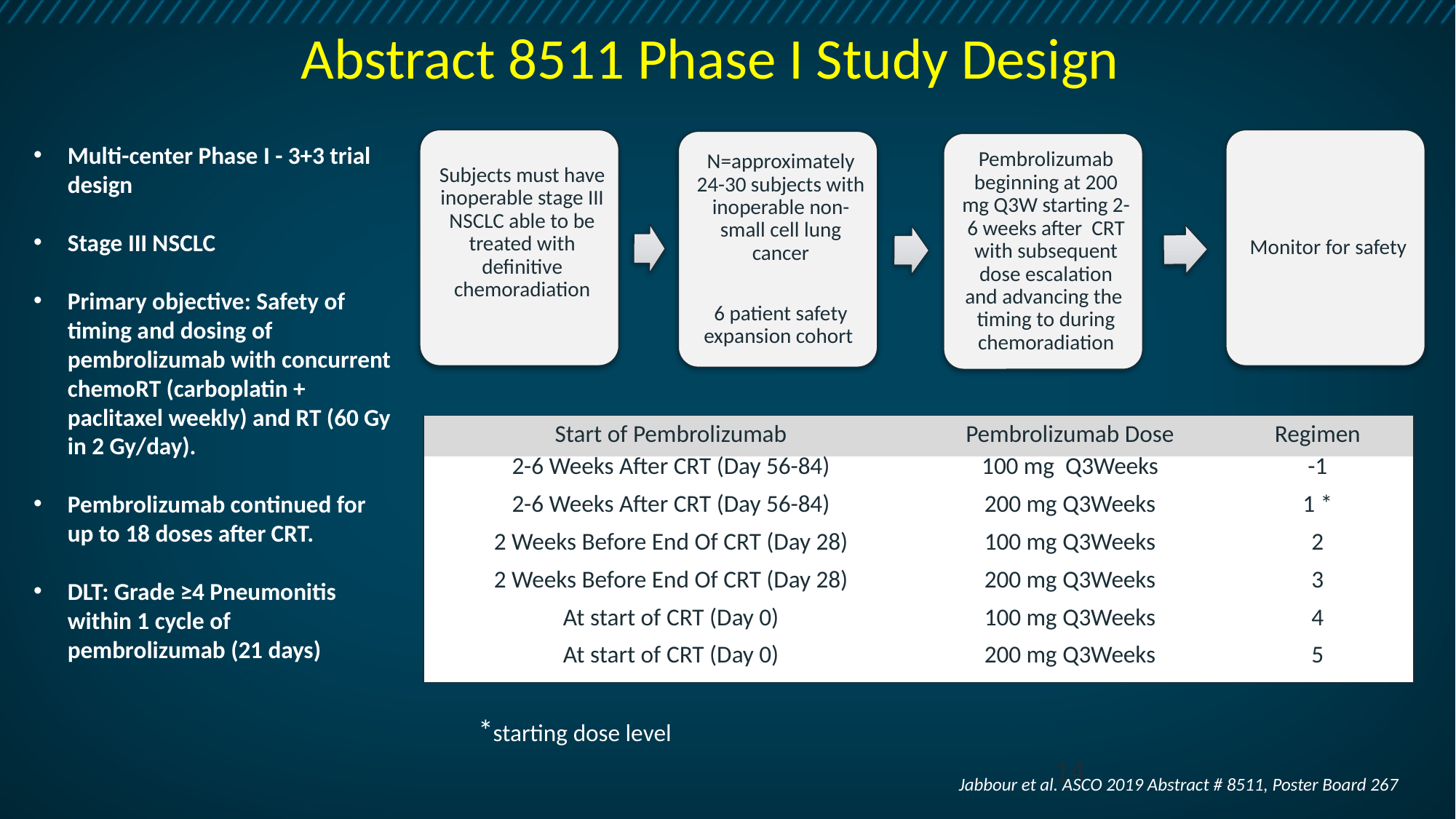

14
# Abstract 8511 Phase I Study Design
Subjects must have inoperable stage III NSCLC able to be treated with definitive chemoradiation

N=approximately 24-30 subjects with inoperable non-small cell lung cancer

6 patient safety expansion cohort

Pembrolizumab beginning at 200 mg Q3W starting 2-6 weeks after  CRT with subsequent dose escalation and advancing the  timing to during chemoradiation

Monitor for safety
Multi-center Phase I - 3+3 trial design

Stage III NSCLC

Primary objective: Safety of timing and dosing of pembrolizumab with concurrent chemoRT (carboplatin +  paclitaxel weekly) and RT (60 Gy in 2 Gy/day).

Pembrolizumab continued for up to 18 doses after CRT.

DLT: Grade ≥4 Pneumonitis within 1 cycle of pembrolizumab (21 days)

| Start of Pembrolizumab | Pembrolizumab Dose | Regimen |
| --- | --- | --- |
| 2-6 Weeks After CRT (Day 56-84) | 100 mg Q3Weeks | -1 |
| 2-6 Weeks After CRT (Day 56-84) | 200 mg Q3Weeks | 1 \* |
| 2 Weeks Before End Of CRT (Day 28) | 100 mg Q3Weeks | 2 |
| 2 Weeks Before End Of CRT (Day 28) | 200 mg Q3Weeks | 3 |
| At start of CRT (Day 0) | 100 mg Q3Weeks | 4 |
| At start of CRT (Day 0) | 200 mg Q3Weeks | 5 |
*starting dose level
Jabbour et al. ASCO 2019 Abstract # 8511, Poster Board 267